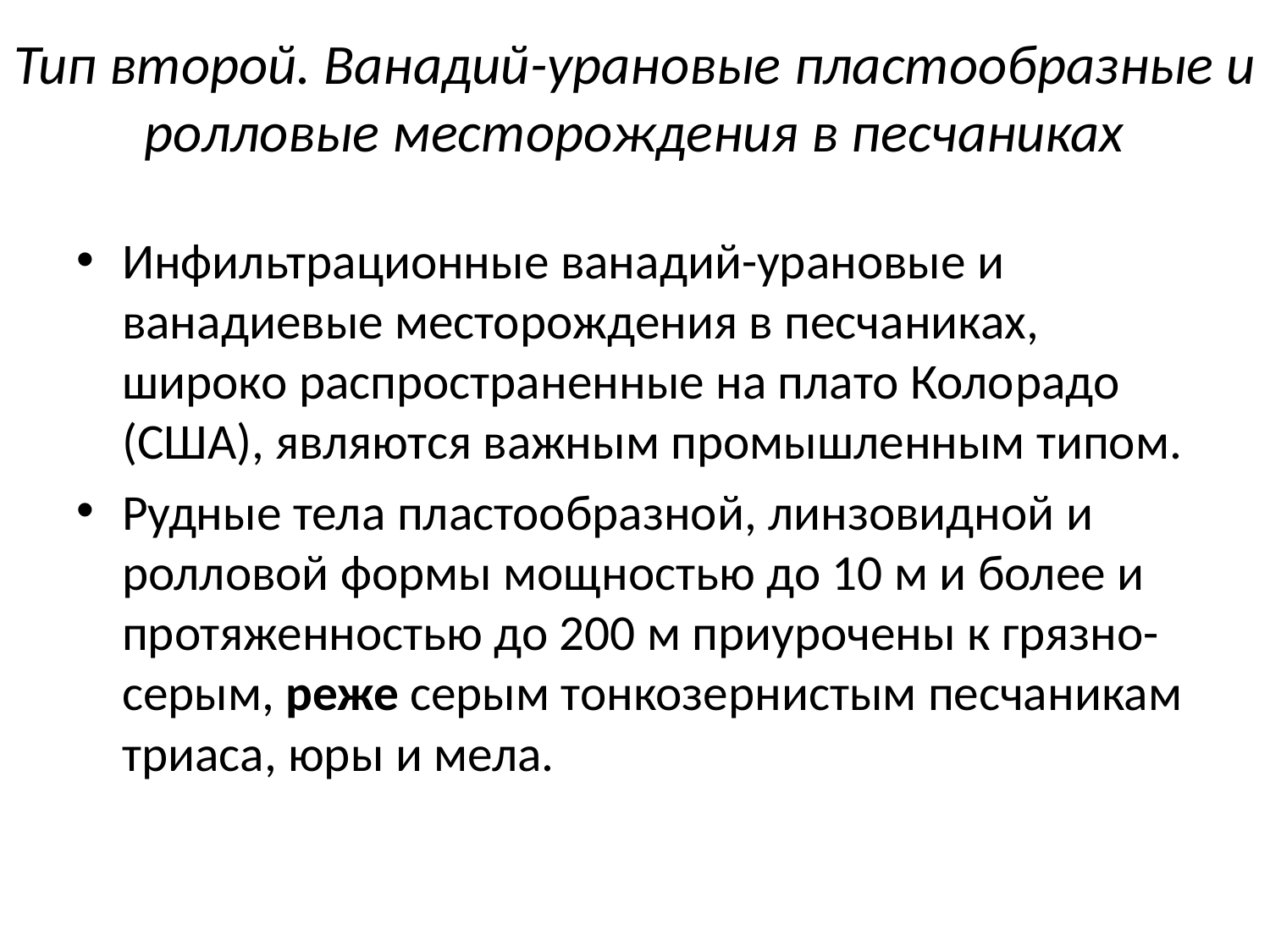

# Тип второй. Ванадий-урановые пластообразные и ролловые месторождения в песчаниках
Инфильтрационные ванадий-урановые и ванадиевые месторож­дения в песчаниках, широко распространенные на плато Коло­радо (США), являются важным промышленным типом.
Рудные тела пластообразной, линзовидной и ролловой формы мощ­ностью до 10 м и более и протяженностью до 200 м приурочены к грязно-серым, реже серым тонкозернистым песчаникам триаса, юры и мела.